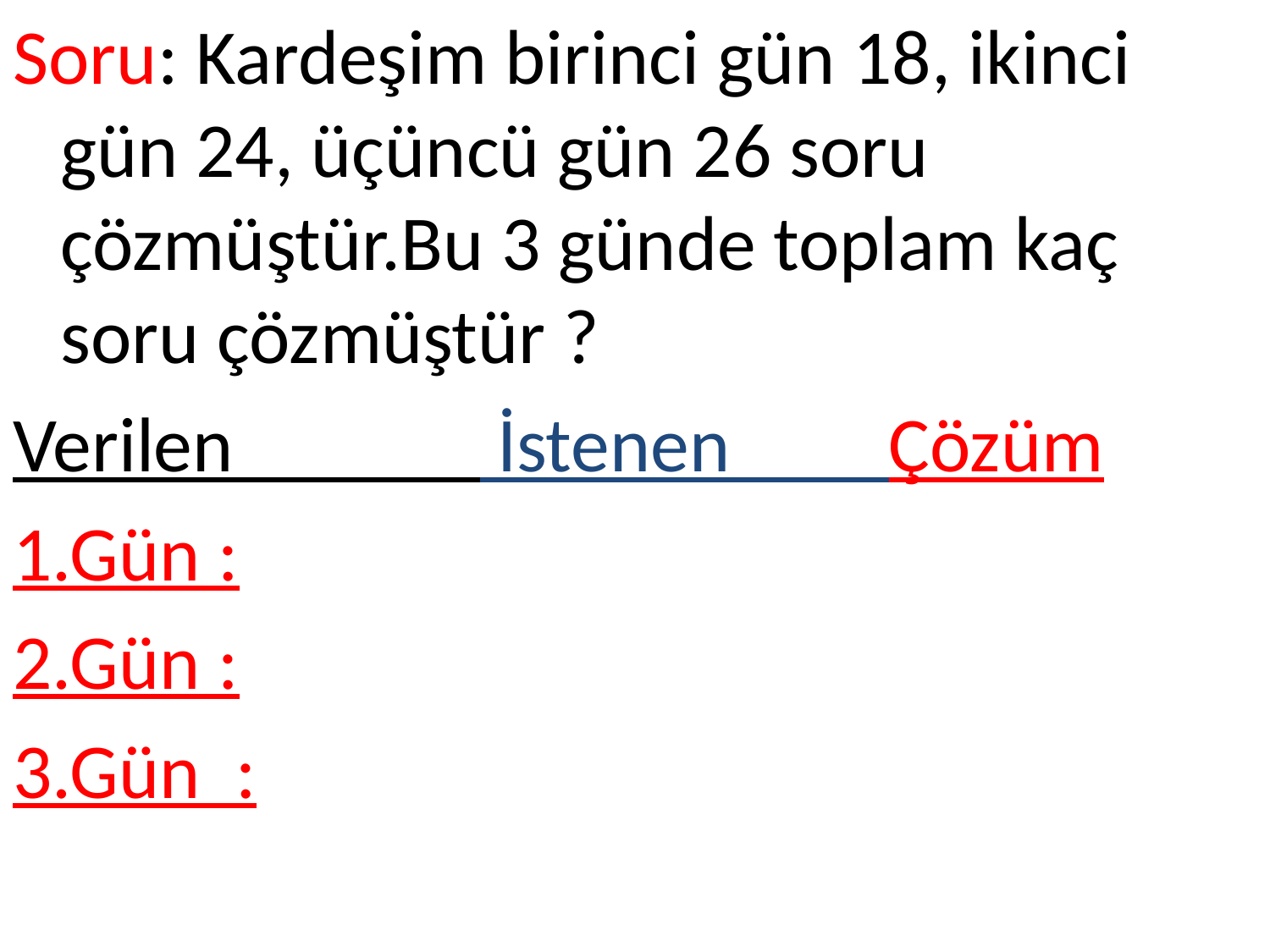

Soru: Kardeşim birinci gün 18, ikinci gün 24, üçüncü gün 26 soru çözmüştür.Bu 3 günde toplam kaç soru çözmüştür ?
Verilen               İstenen         Çözüm
1.Gün :
2.Gün :
3.Gün  :